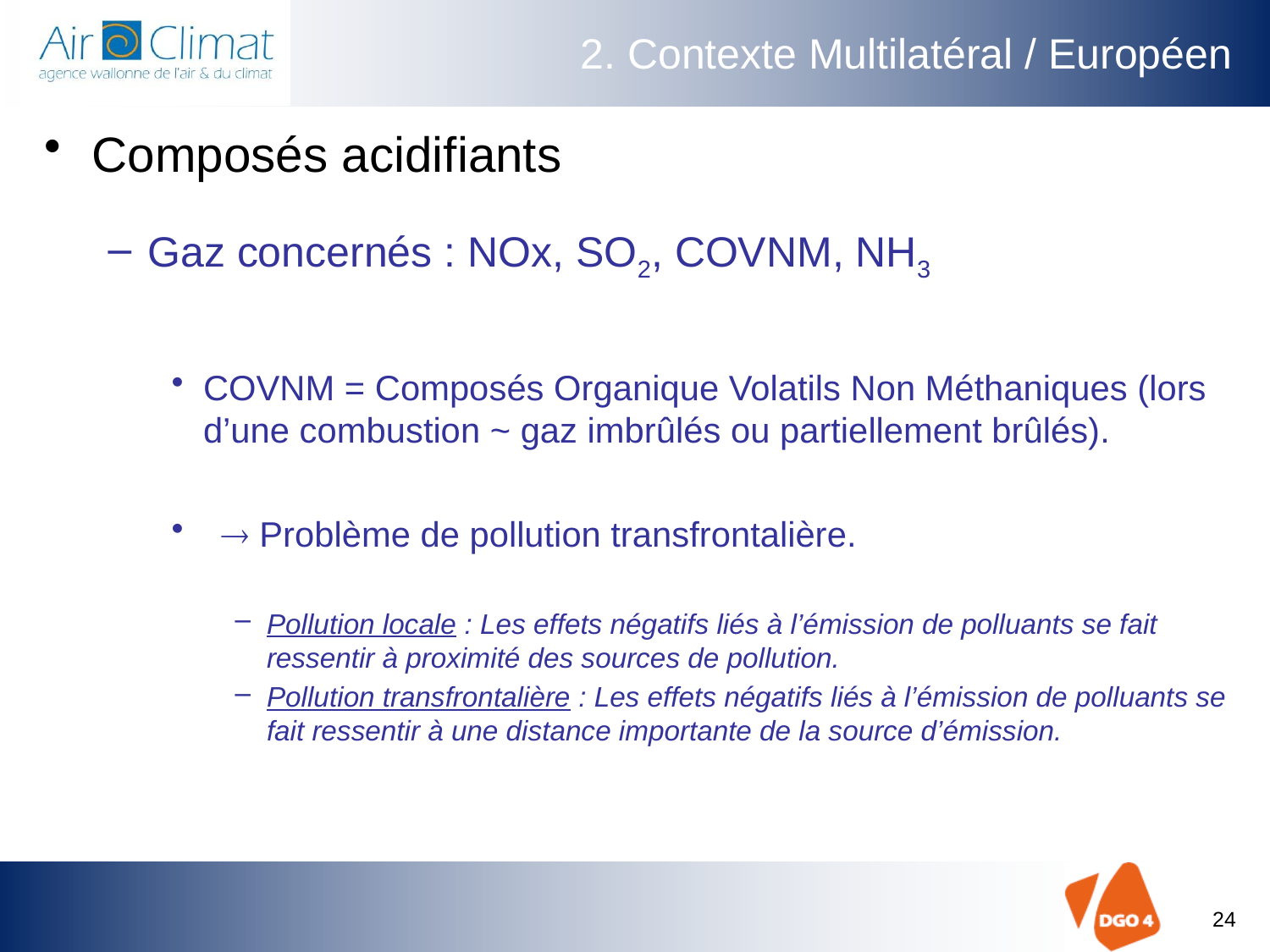

# 2. Contexte Multilatéral / Européen
Composés acidifiants

Gaz concernés : NOx, SO2, COVNM, NH3

COVNM = Composés Organique Volatils Non Méthaniques (lors d’une combustion ~ gaz imbrûlés ou partiellement brûlés).

 → Problème de pollution transfrontalière.

Pollution locale : Les effets négatifs liés à l’émission de polluants se fait ressentir à proximité des sources de pollution.
Pollution transfrontalière : Les effets négatifs liés à l’émission de polluants se fait ressentir à une distance importante de la source d’émission.

24